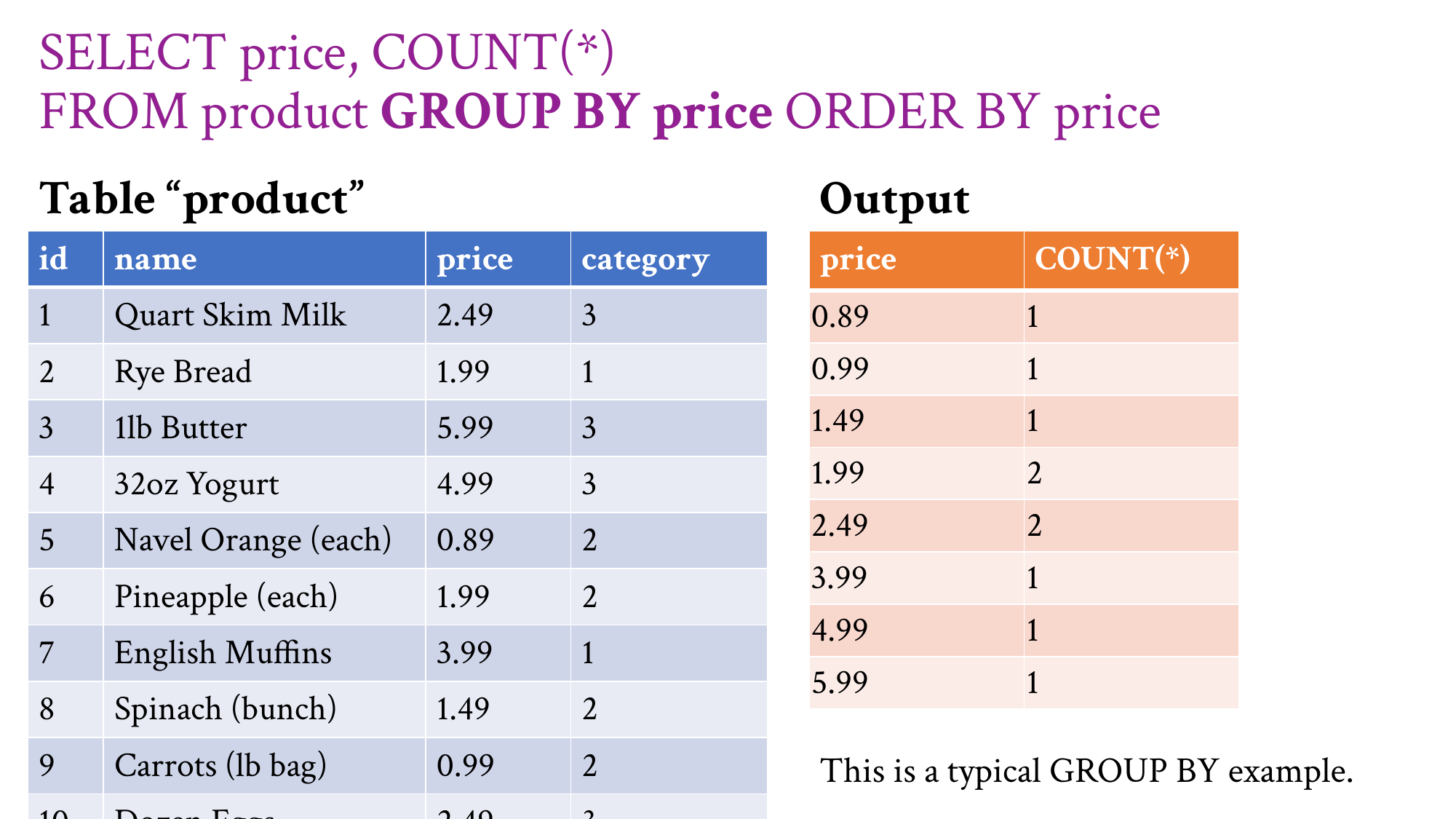

# SELECT price, COUNT(*) FROM product GROUP BY price ORDER BY price
Table “product”
Output
| id | name | price | category |
| --- | --- | --- | --- |
| 1 | Quart Skim Milk | 2.49 | 3 |
| 2 | Rye Bread | 1.99 | 1 |
| 3 | 1lb Butter | 5.99 | 3 |
| 4 | 32oz Yogurt | 4.99 | 3 |
| 5 | Navel Orange (each) | 0.89 | 2 |
| 6 | Pineapple (each) | 1.99 | 2 |
| 7 | English Muffins | 3.99 | 1 |
| 8 | Spinach (bunch) | 1.49 | 2 |
| 9 | Carrots (lb bag) | 0.99 | 2 |
| 10 | Dozen Eggs | 2.49 | 3 |
| price | COUNT(\*) |
| --- | --- |
| 0.89 | 1 |
| 0.99 | 1 |
| 1.49 | 1 |
| 1.99 | 2 |
| 2.49 | 2 |
| 3.99 | 1 |
| 4.99 | 1 |
| 5.99 | 1 |
This is a typical GROUP BY example.